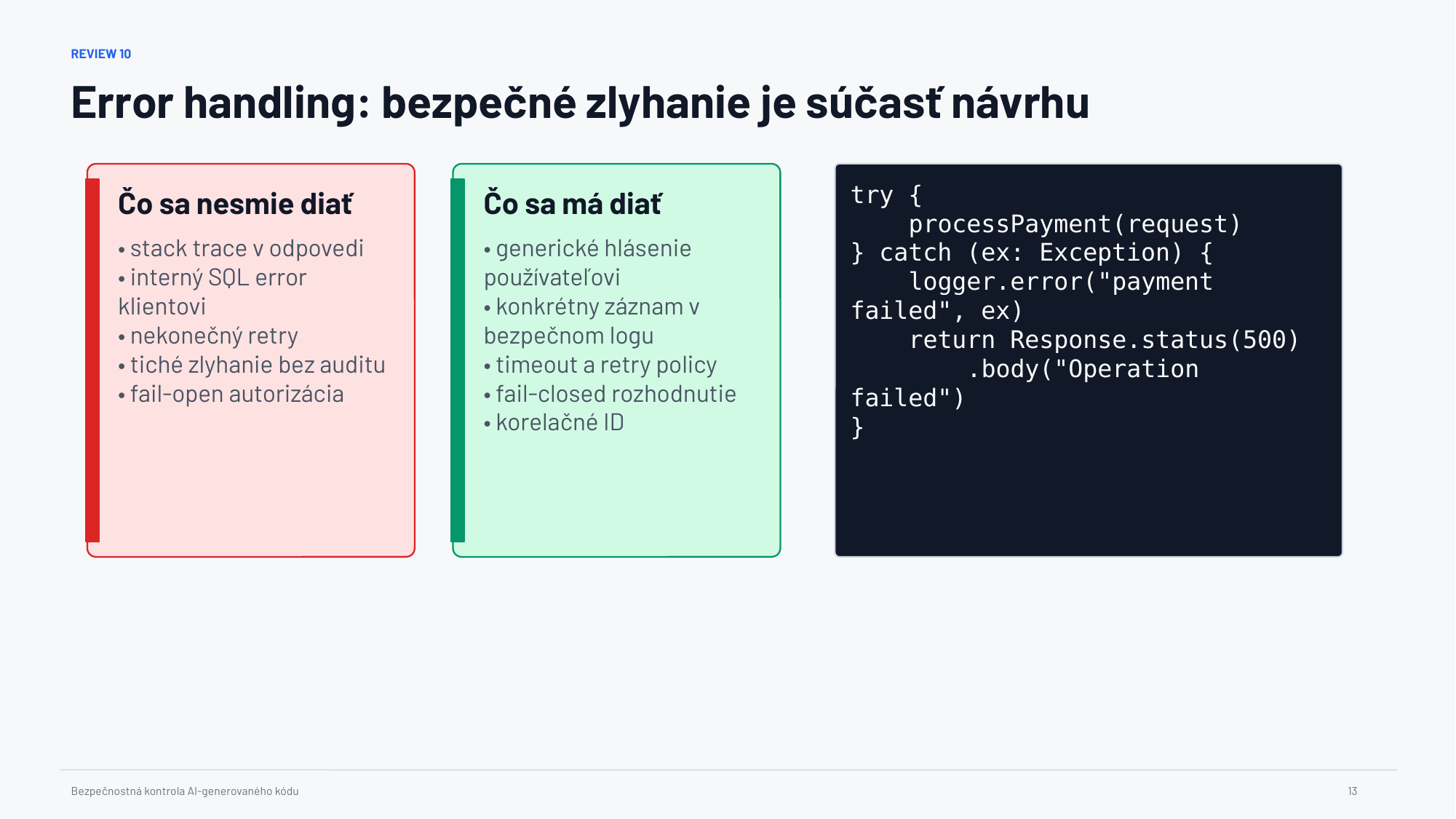

REVIEW 10
Error handling: bezpečné zlyhanie je súčasť návrhu

try {
    processPayment(request)
} catch (ex: Exception) {
    logger.error("payment failed", ex)
    return Response.status(500)
        .body("Operation failed")
}
Čo sa nesmie diať
Čo sa má diať
• stack trace v odpovedi
• interný SQL error klientovi
• nekonečný retry
• tiché zlyhanie bez auditu
• fail-open autorizácia
• generické hlásenie používateľovi
• konkrétny záznam v bezpečnom logu
• timeout a retry policy
• fail-closed rozhodnutie
• korelačné ID
13